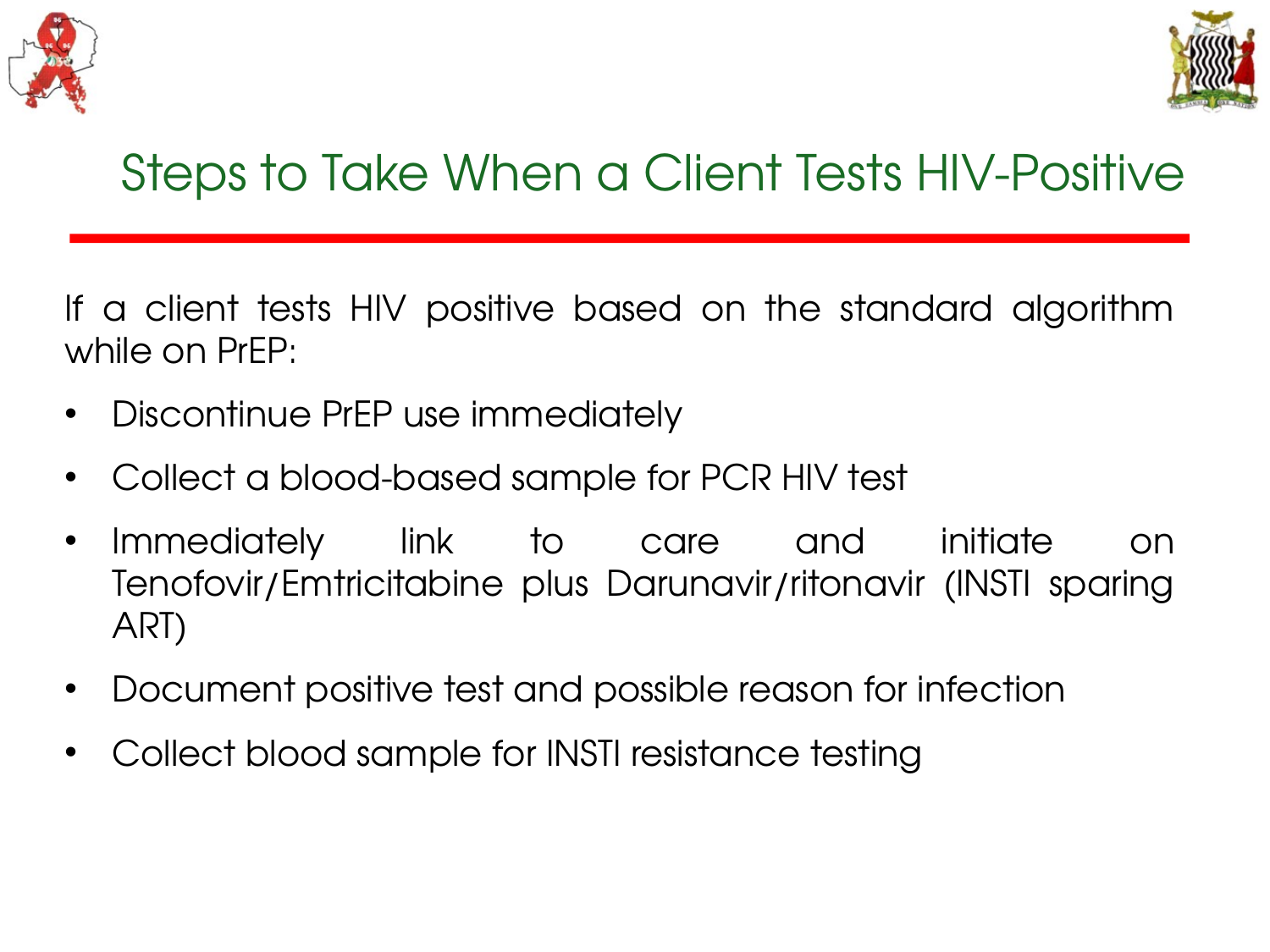

# Steps to Take When a Client Tests HIV-Positive
If a client tests HIV positive based on the standard algorithm while on PrEP:
Discontinue PrEP use immediately
Collect a blood-based sample for PCR HIV test
Immediately link to care and initiate on Tenofovir/Emtricitabine plus Darunavir/ritonavir (INSTI sparing ART)
Document positive test and possible reason for infection
Collect blood sample for INSTI resistance testing